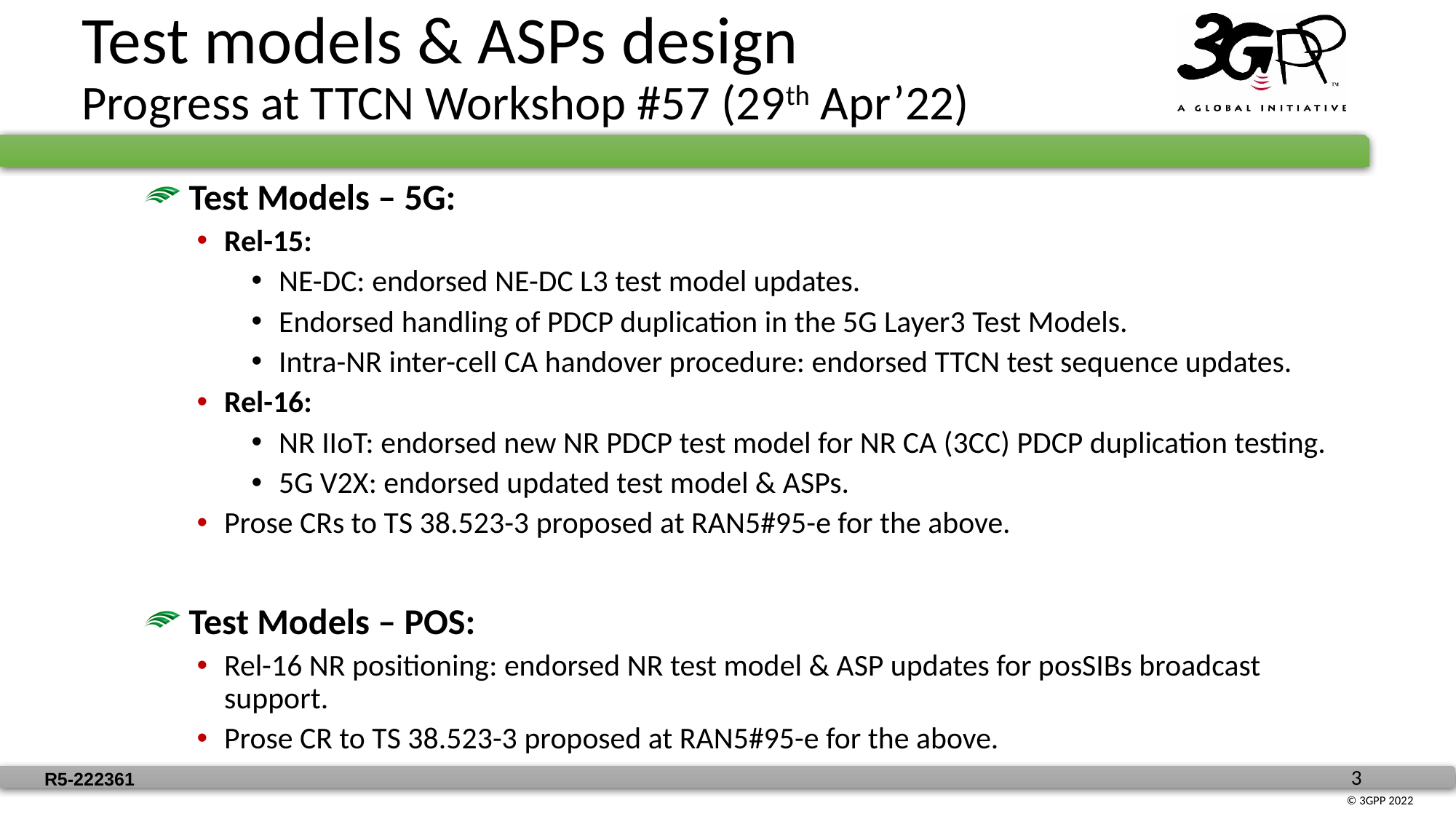

Test models & ASPs design
Progress at TTCN Workshop #57 (29th Apr’22)
 Test Models – 5G:
Rel-15:
NE-DC: endorsed NE-DC L3 test model updates.
Endorsed handling of PDCP duplication in the 5G Layer3 Test Models.
Intra-NR inter-cell CA handover procedure: endorsed TTCN test sequence updates.
Rel-16:
NR IIoT: endorsed new NR PDCP test model for NR CA (3CC) PDCP duplication testing.
5G V2X: endorsed updated test model & ASPs.
Prose CRs to TS 38.523-3 proposed at RAN5#95-e for the above.

 Test Models – POS:
Rel-16 NR positioning: endorsed NR test model & ASP updates for posSIBs broadcast support.
Prose CR to TS 38.523-3 proposed at RAN5#95-e for the above.